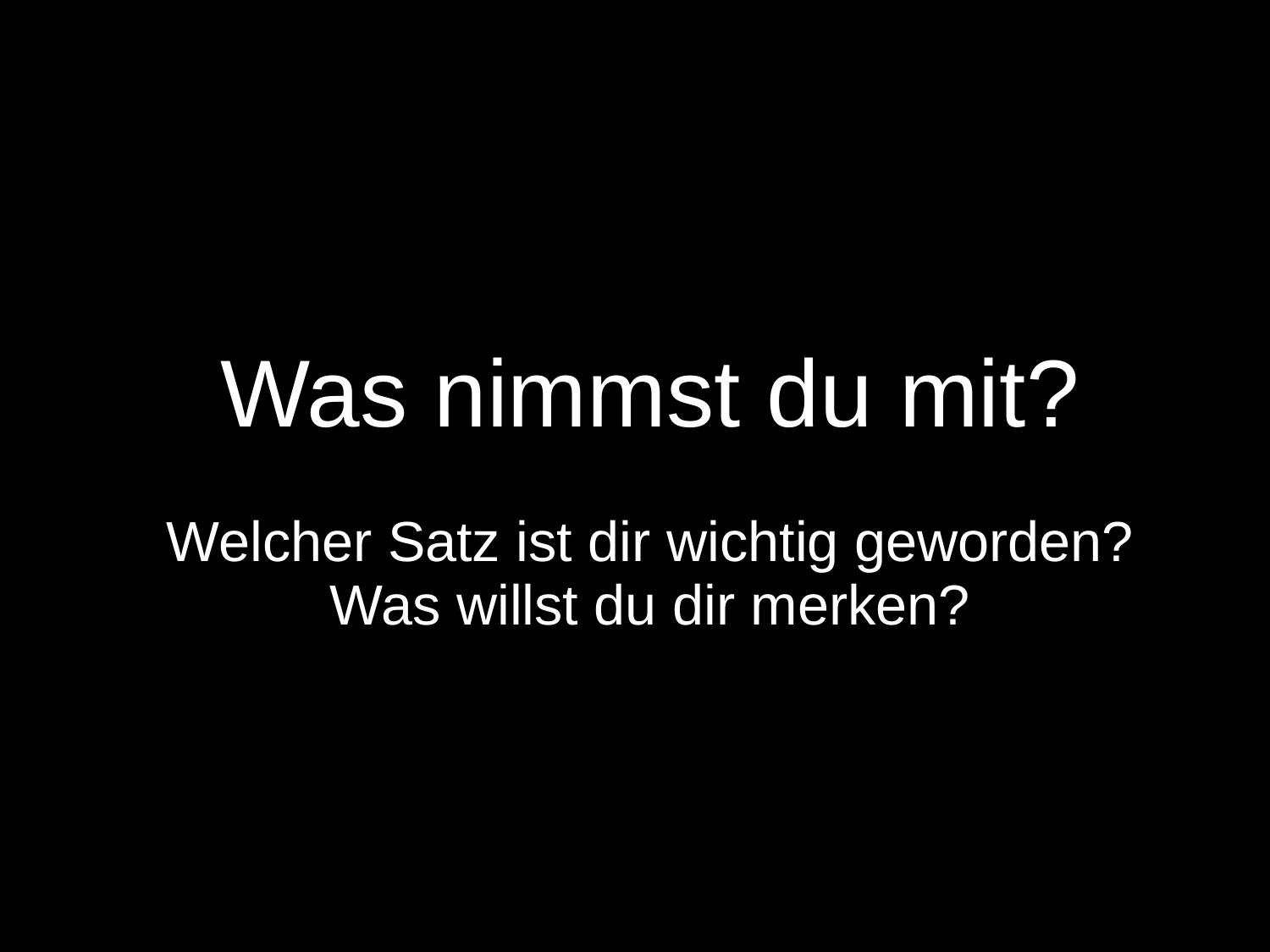

Was nimmst du mit?

Welcher Satz ist dir wichtig geworden?
Was willst du dir merken?